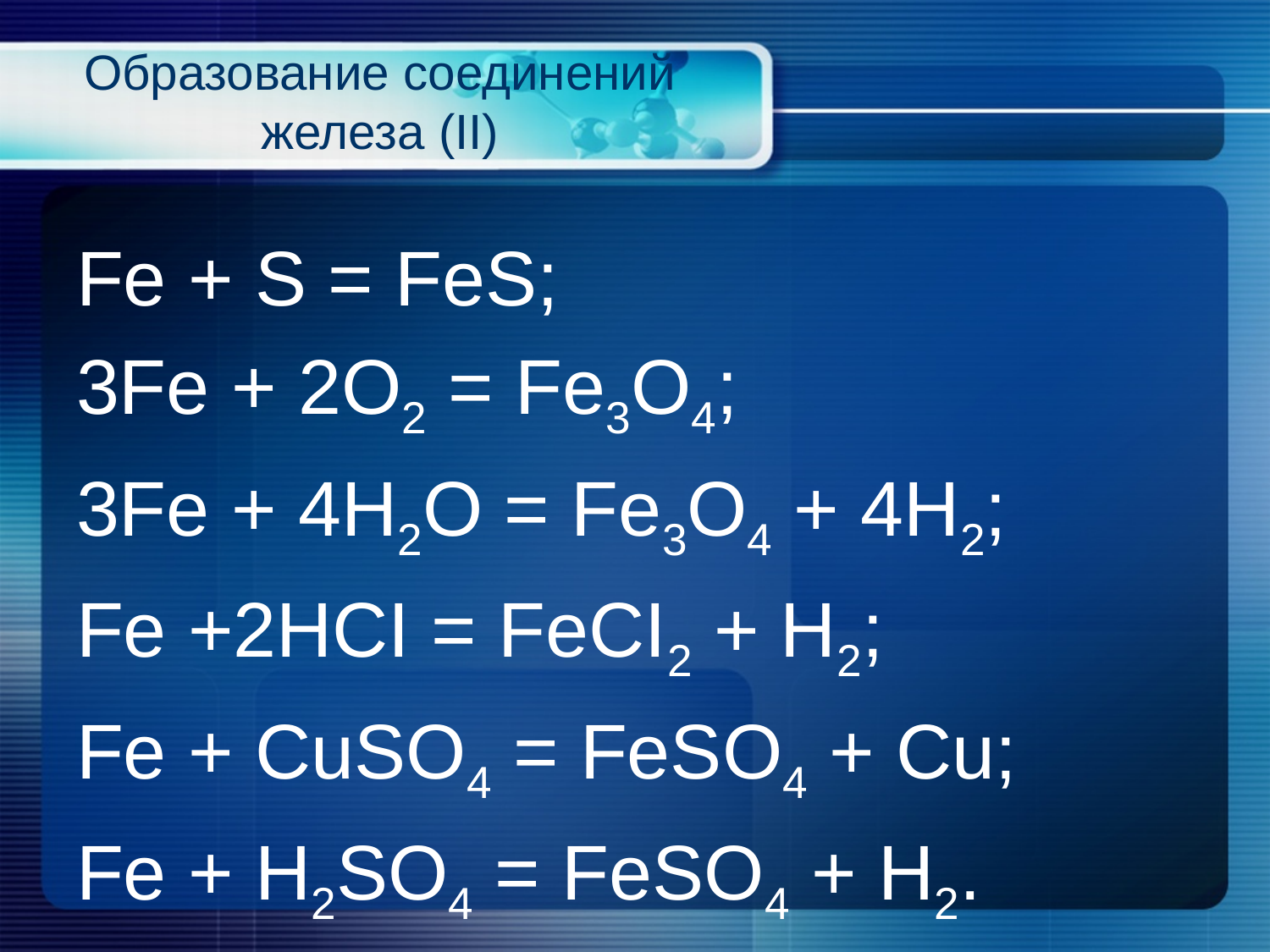

# Образование соединений железа (II)
Fe + S = FeS;
3Fe + 2O2 = Fe3O4;
3Fe + 4H2O = Fe3O4 + 4H2;
Fe +2HCI = FeCI2 + H2;
Fe + CuSO4 = FeSO4 + Cu;
Fe + H2SO4 = FeSO4 + H2.